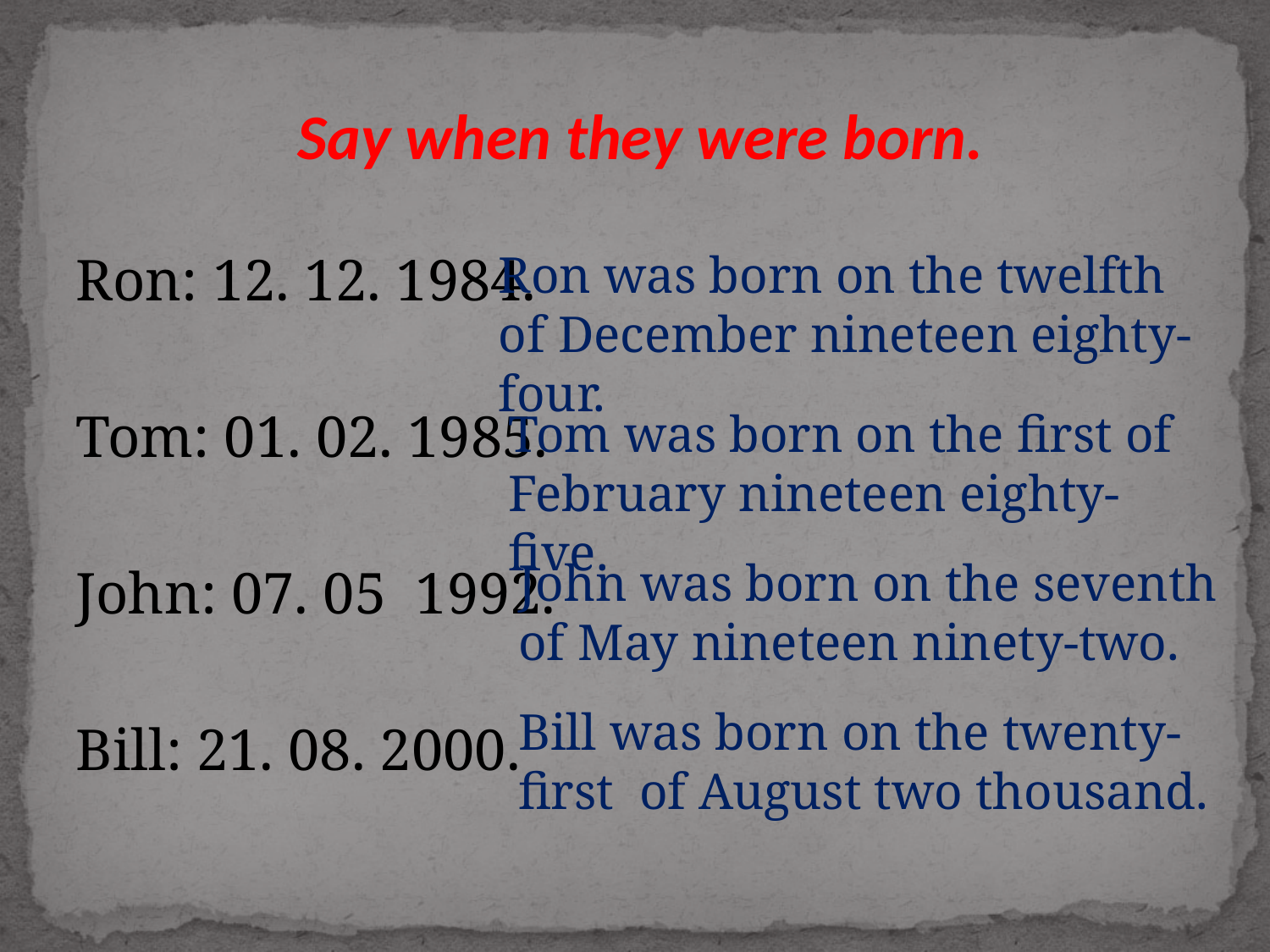

Say when they were born.

Ron: 12. 12. 1984.

Tom: 01. 02. 1985.

John: 07. 05  1992.

Bill: 21. 08. 2000.

Ron was born on the twelfth of December nineteen eighty-four.
Tom was born on the first of February nineteen eighty-five.
John was born on the seventh of May nineteen ninety-two.
Bill was born on the twenty-first  of August two thousand.